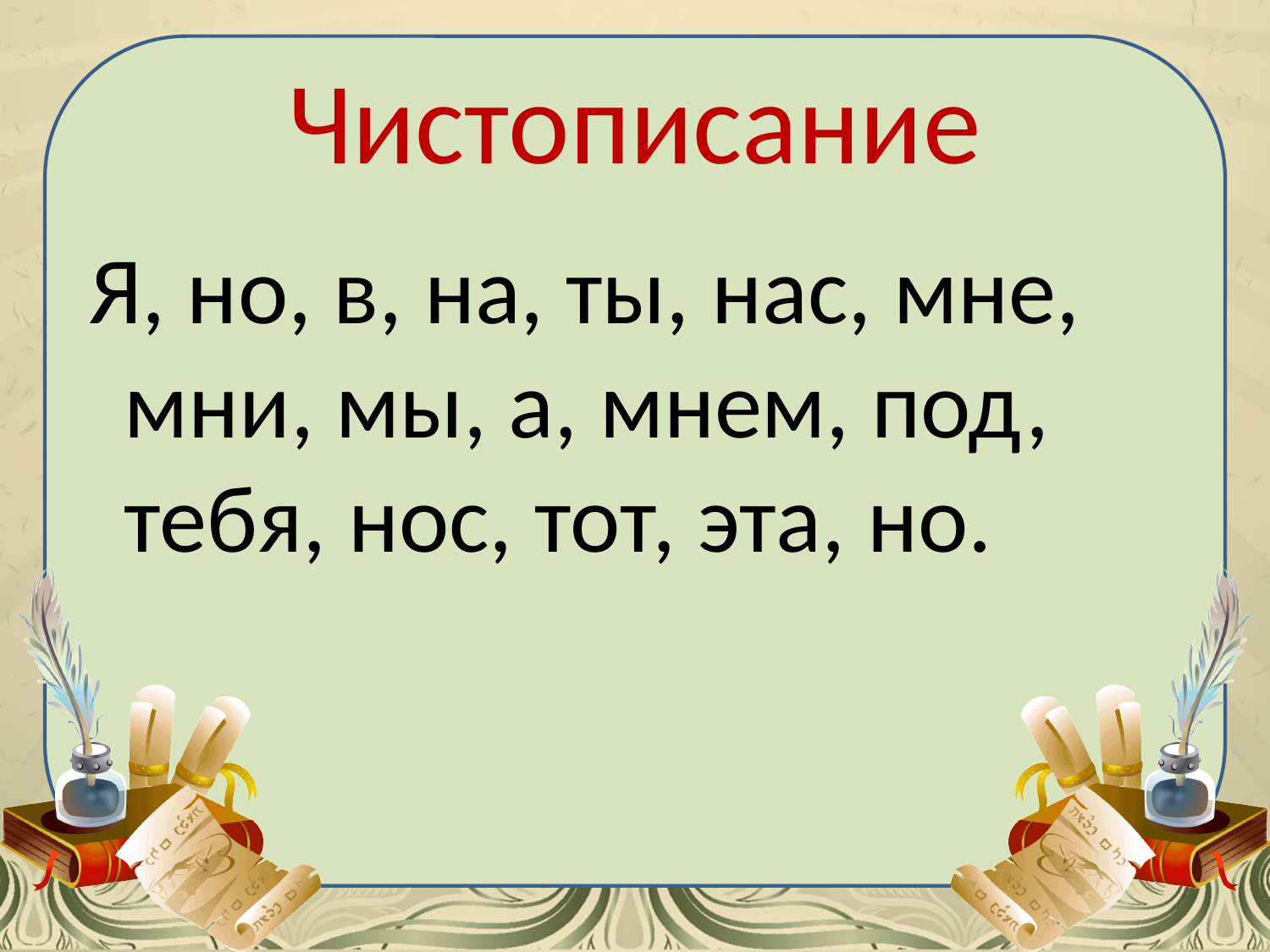

# Чистописание
 Я, но, в, на, ты, нас, мне, мни, мы, а, мнем, под, тебя, нос, тот, эта, но.